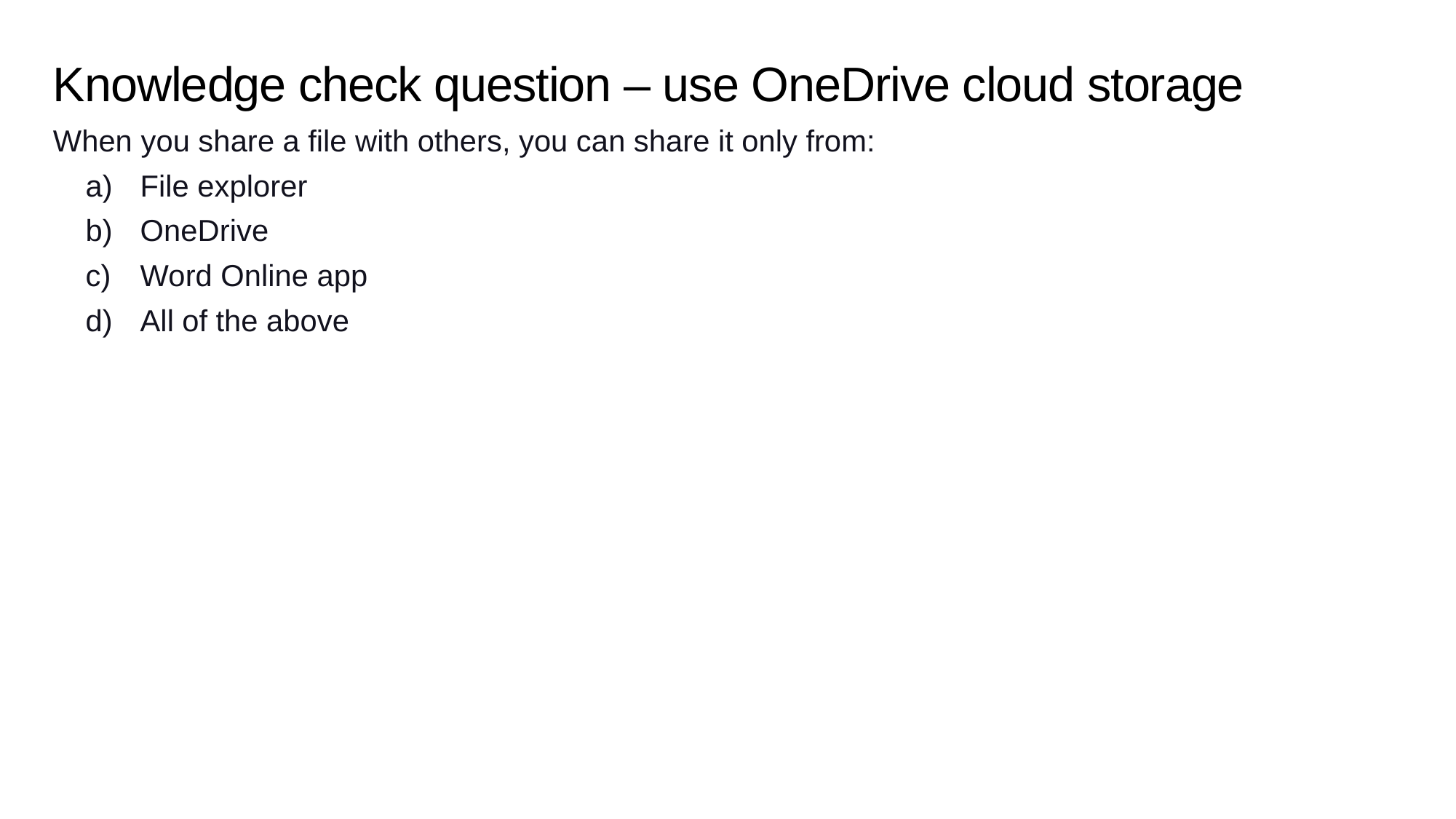

# Knowledge check question – use OneDrive cloud storage
When you share a file with others, you can share it only from:
File explorer
OneDrive
Word Online app
All of the above